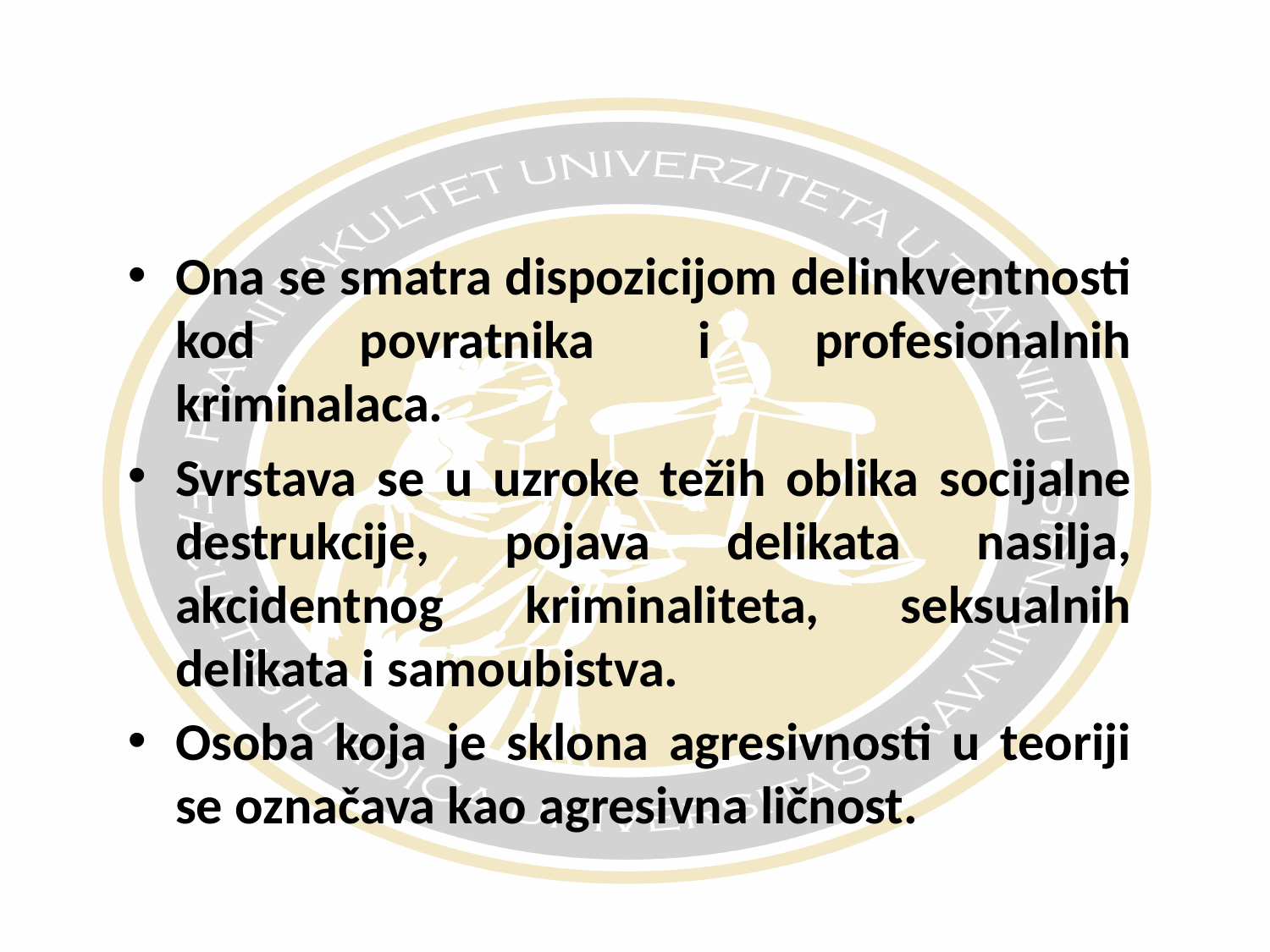

#
Ona se smatra dispozicijom delinkventnosti kod povratnika i profesionalnih kriminalaca.
Svrstava se u uzroke težih oblika socijalne destrukcije, pojava delikata nasilja, akcidentnog kriminaliteta, seksualnih delikata i samoubistva.
Osoba koja je sklona agresivnosti u teoriji se označava kao agresivna ličnost.